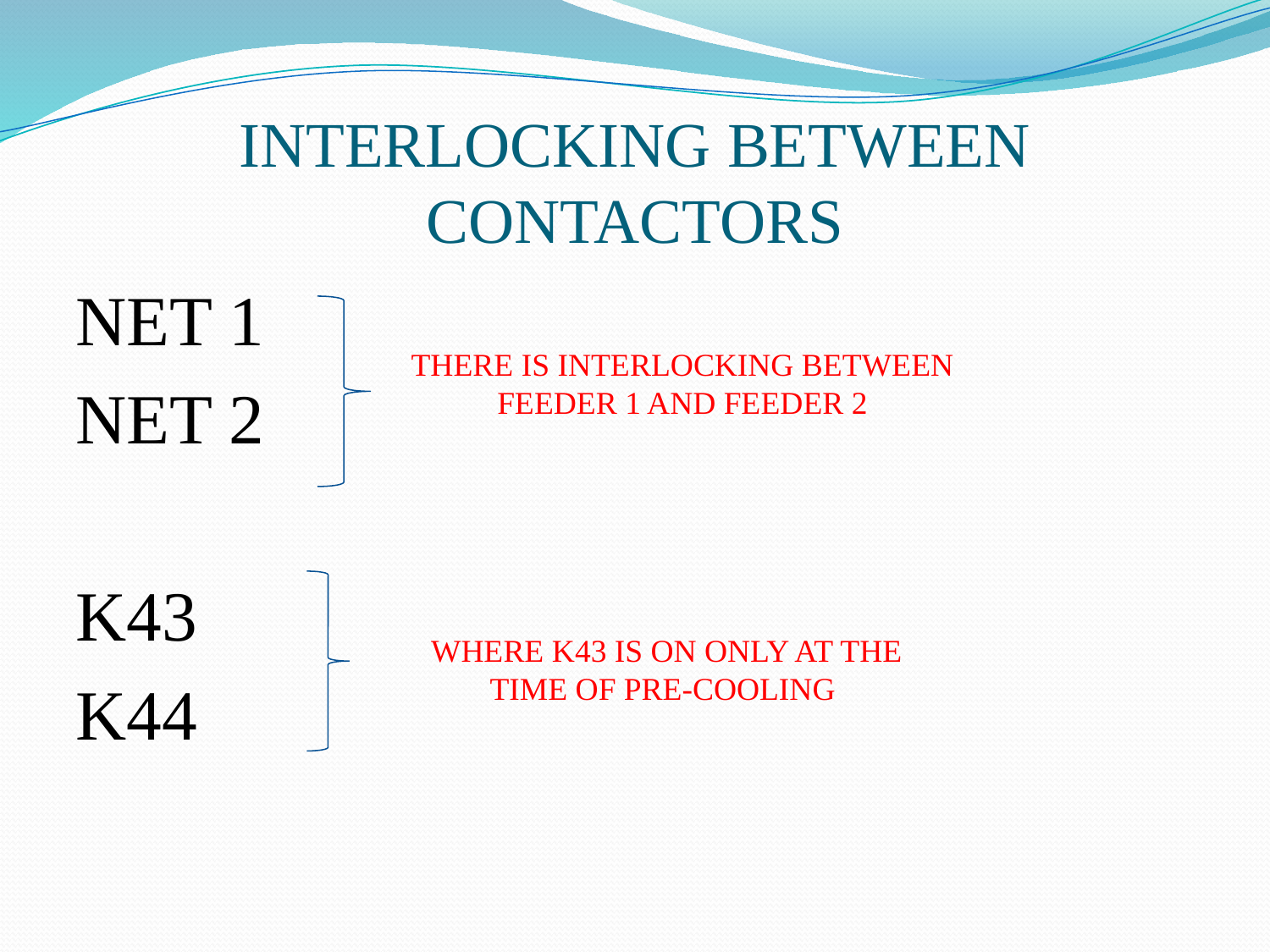

# INTERLOCKING BETWEEN CONTACTORS
NET 1
NET 2

K43
K44

THERE IS INTERLOCKING BETWEEN FEEDER 1 AND FEEDER 2

WHERE K43 IS ON ONLY AT THE TIME OF PRE-COOLING